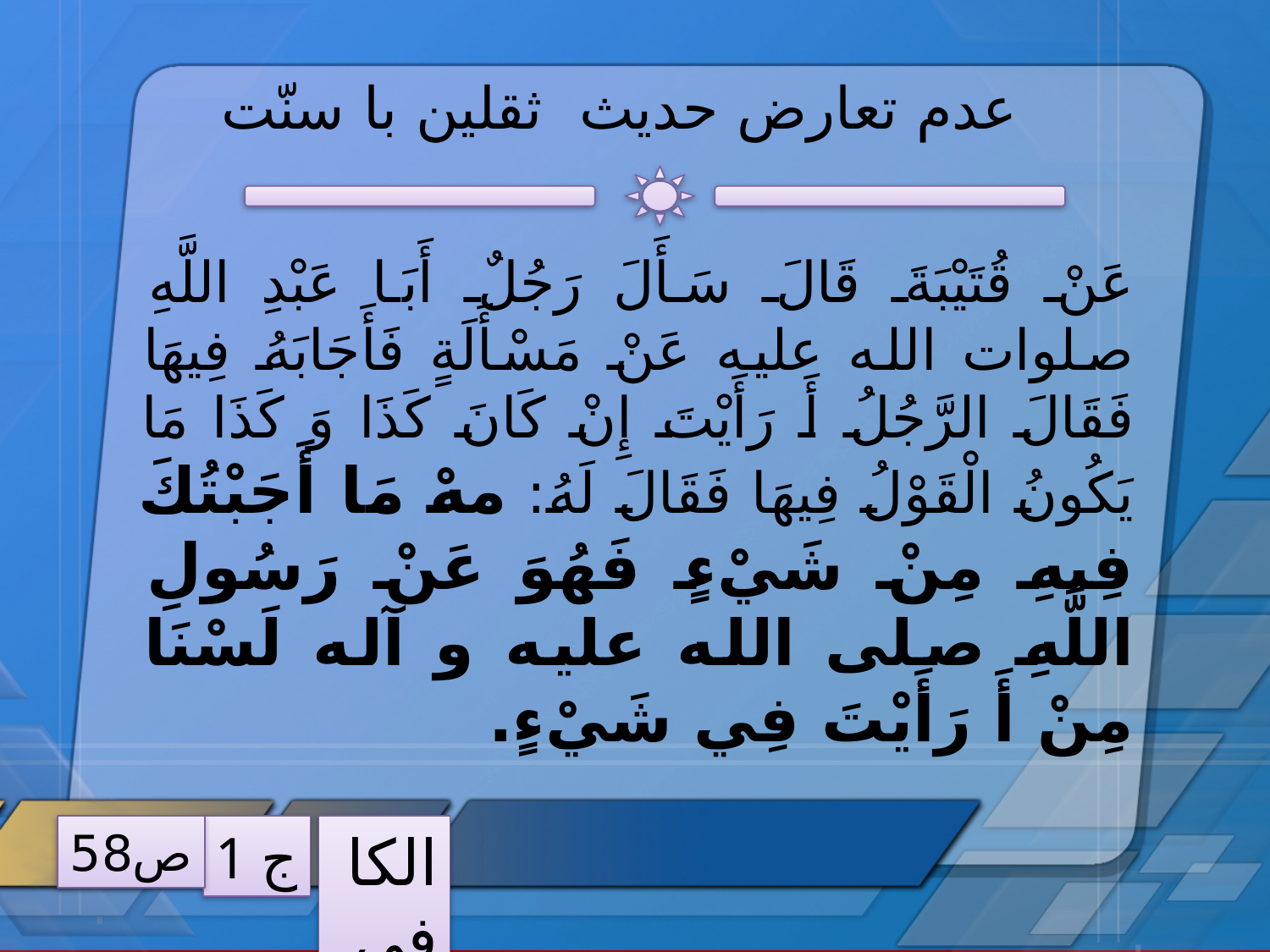

# عدم تعارض حديث  ثقلين با سنّت

عَنْ قُتَيْبَةَ قَالَ سَأَلَ رَجُلٌ أَبَا عَبْدِ اللَّهِ صلوات الله علیه عَنْ مَسْأَلَةٍ فَأَجَابَهُ فِيهَا فَقَالَ الرَّجُلُ أَ رَأَيْتَ إِنْ كَانَ كَذَا وَ كَذَا مَا يَكُونُ الْقَوْلُ فِيهَا فَقَالَ لَهُ: مهْ مَا أَجَبْتُكَ فِيهِ مِنْ شَيْ‏ءٍ فَهُوَ عَنْ رَسُولِ اللَّهِ صلی الله علیه و آله لَسْنَا مِنْ أَ رَأَيْتَ فِي شَيْ‏ءٍ.

ص58
ج 1
الكافي